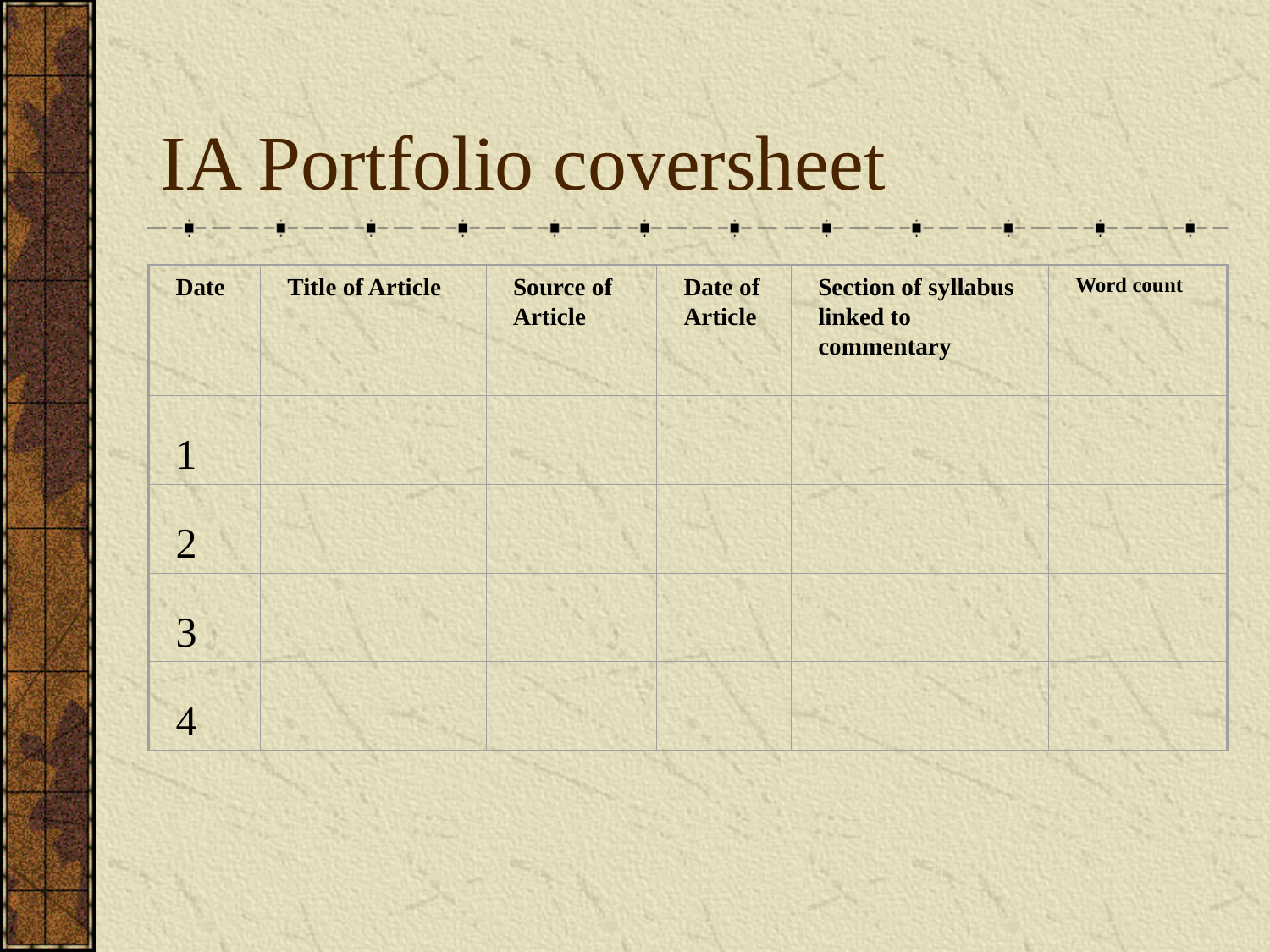

# IA Portfolio coversheet

Date

Title of Article

Source of Article

Date of Article

Section of syllabus linked to commentary

Word count

1

2

3

4